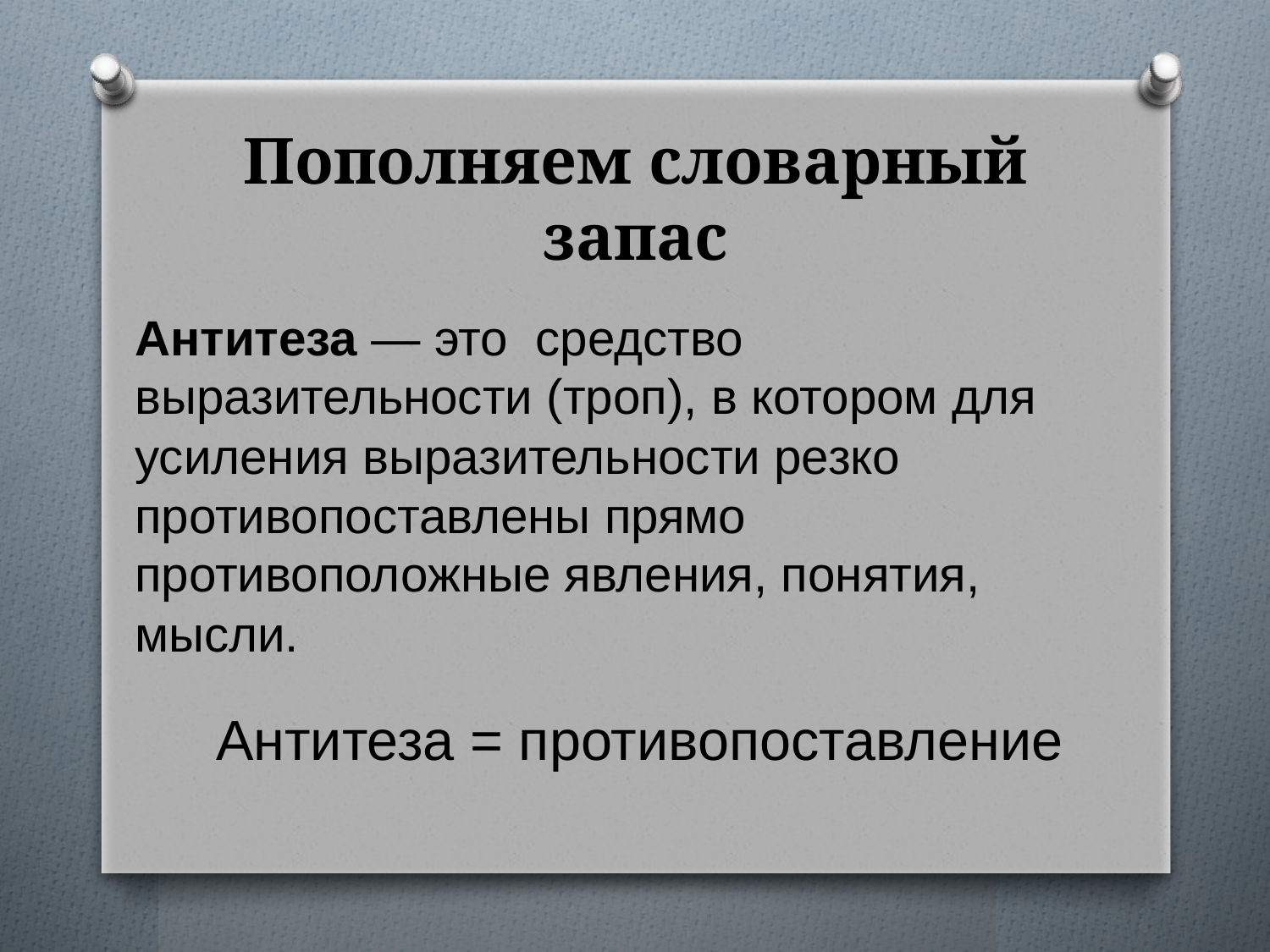

# Пополняем словарный запас
Антитеза — это  средство выразительности (троп), в котором для усиления выразительности резко противопоставлены прямо противоположные явления, понятия, мысли.
Антитеза = противопоставление